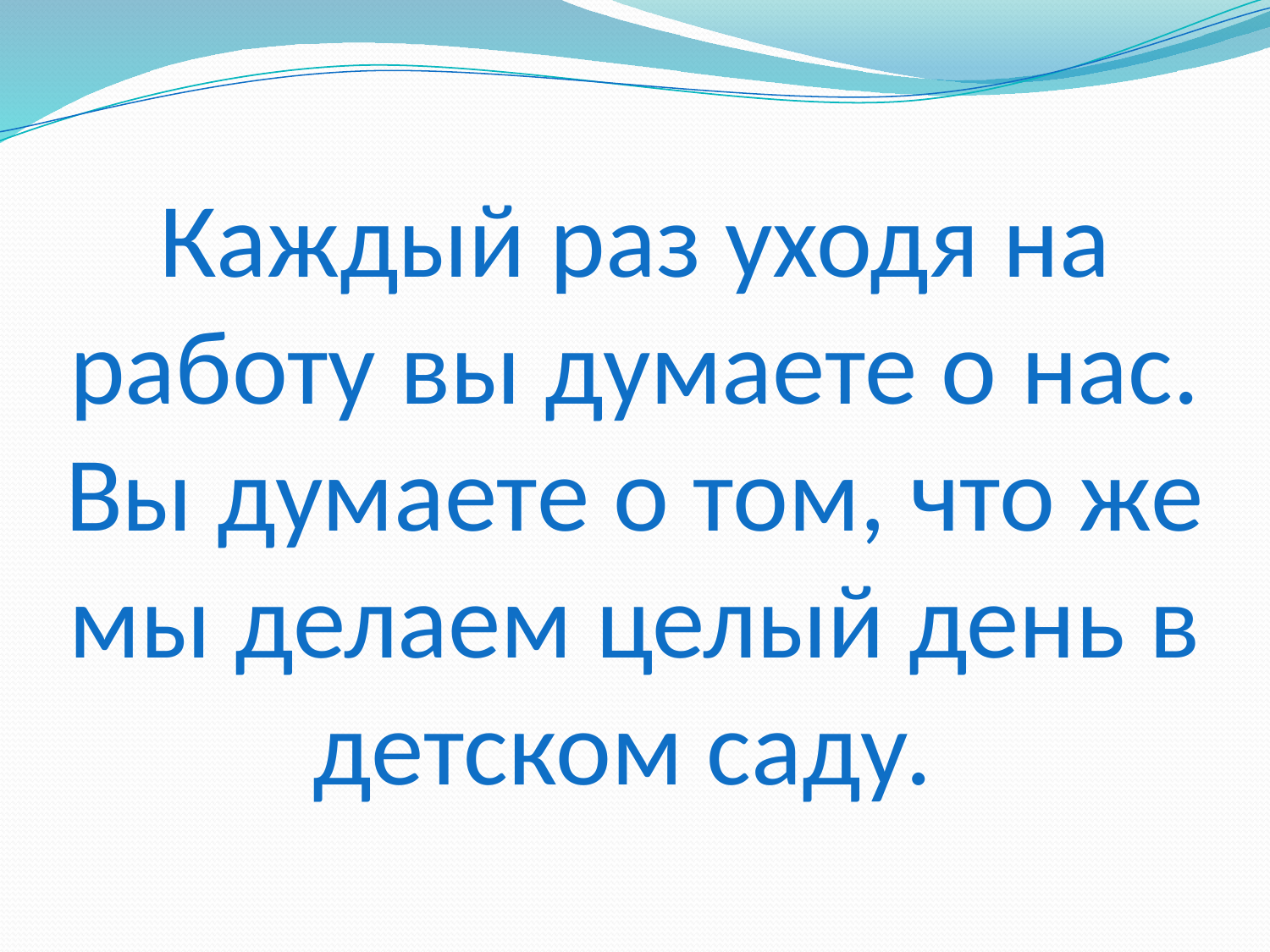

# Каждый раз уходя на работу вы думаете о нас. Вы думаете о том, что же мы делаем целый день в детском саду.